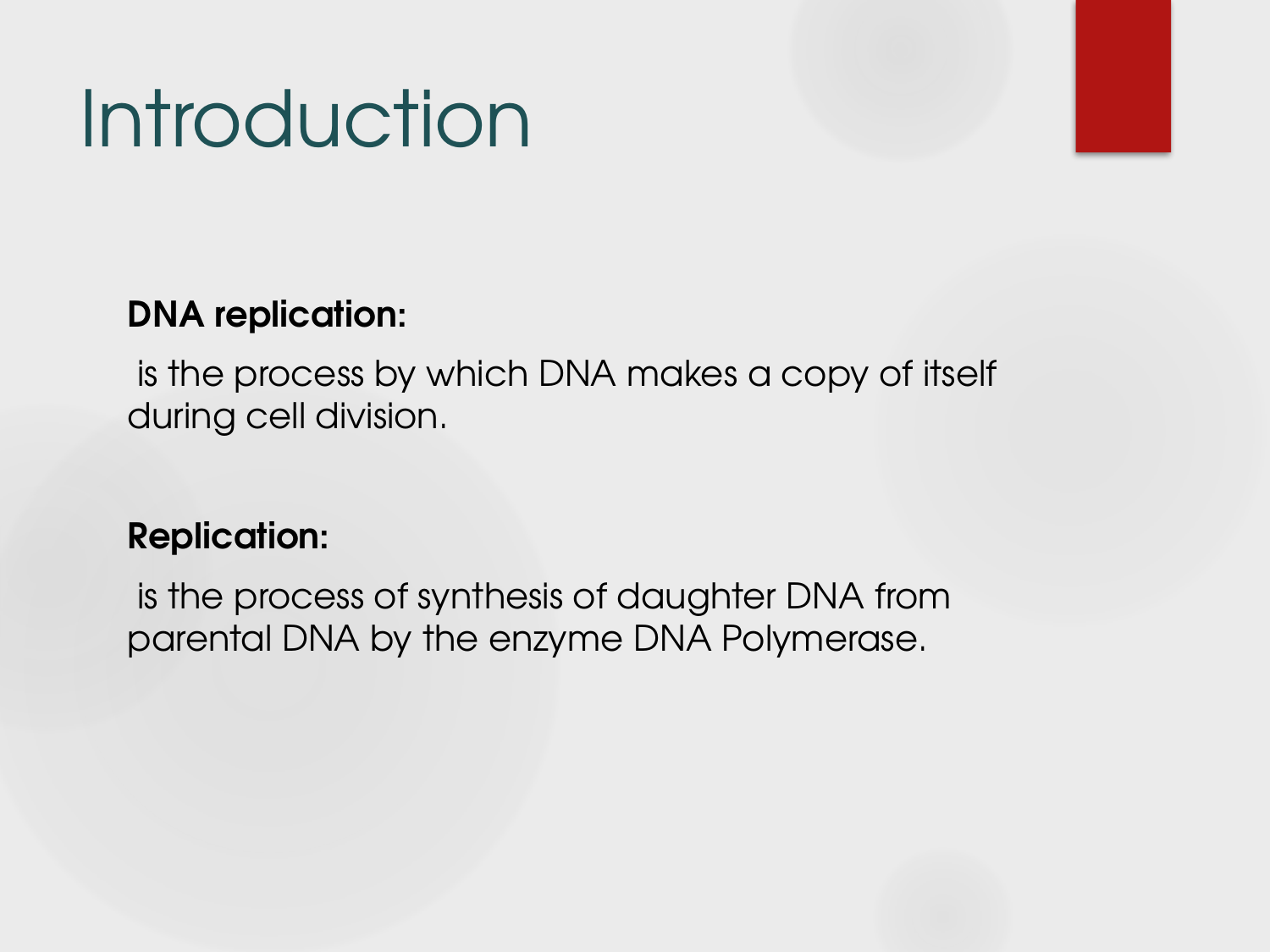

# Introduction
DNA replication:
 is the process by which DNA makes a copy of itself during cell division.

Replication:
 is the process of synthesis of daughter DNA from parental DNA by the enzyme DNA Polymerase.